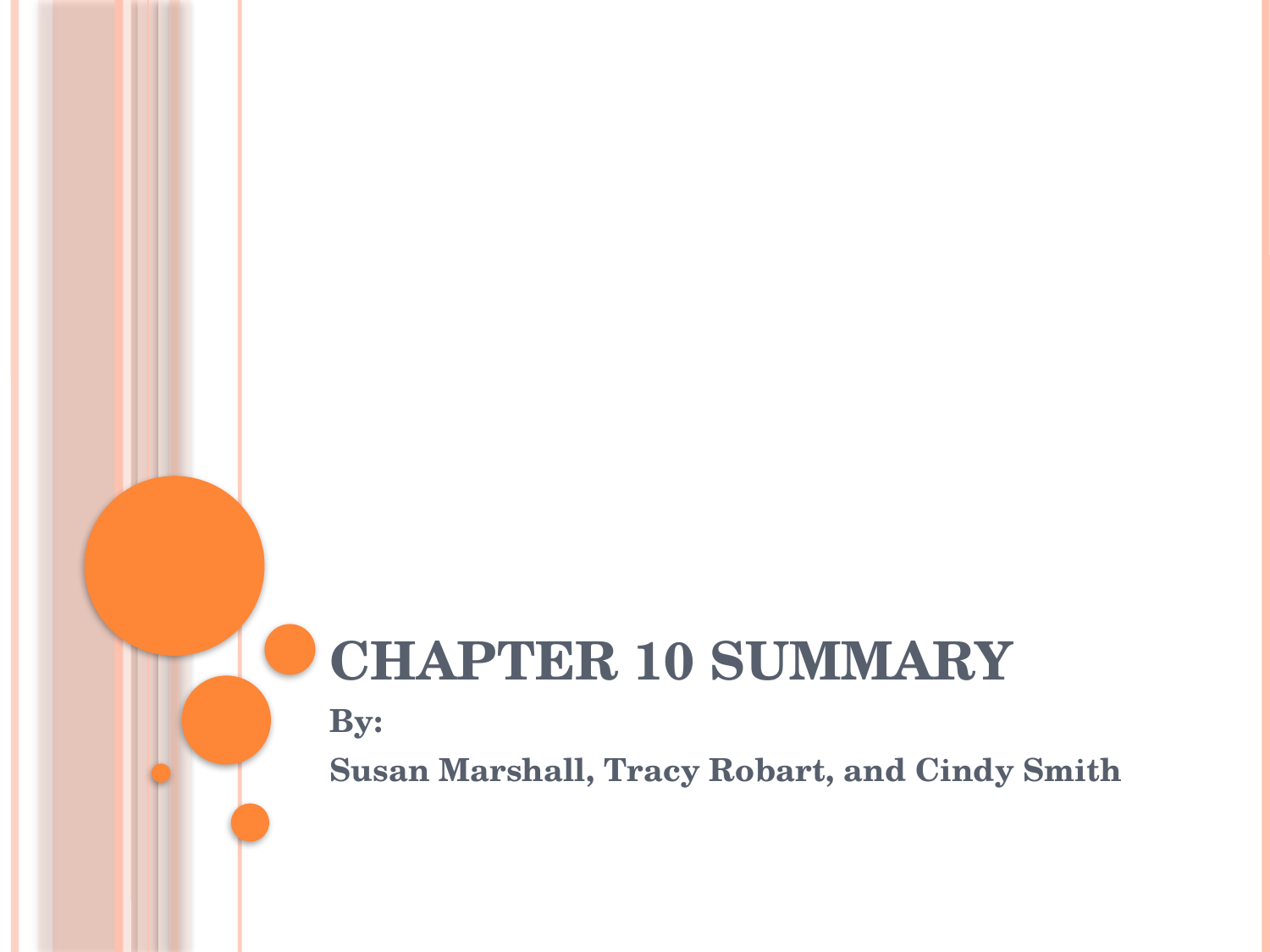

# Chapter 10 Summary
By:
Susan Marshall, Tracy Robart, and Cindy Smith